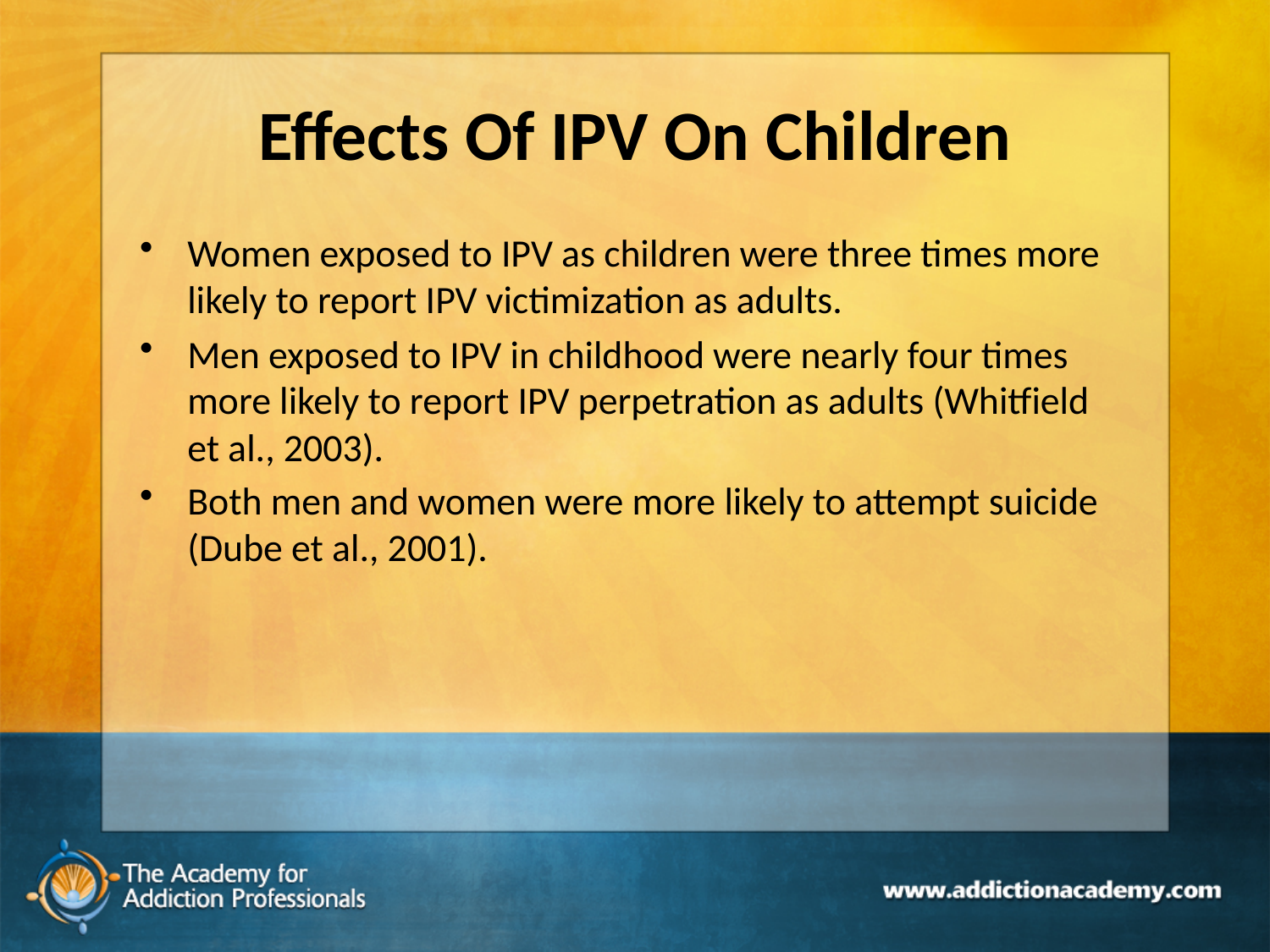

# Effects Of IPV On Children
Women exposed to IPV as children were three times more likely to report IPV victimization as adults.
Men exposed to IPV in childhood were nearly four times more likely to report IPV perpetration as adults (Whitfield et al., 2003).
Both men and women were more likely to attempt suicide (Dube et al., 2001).